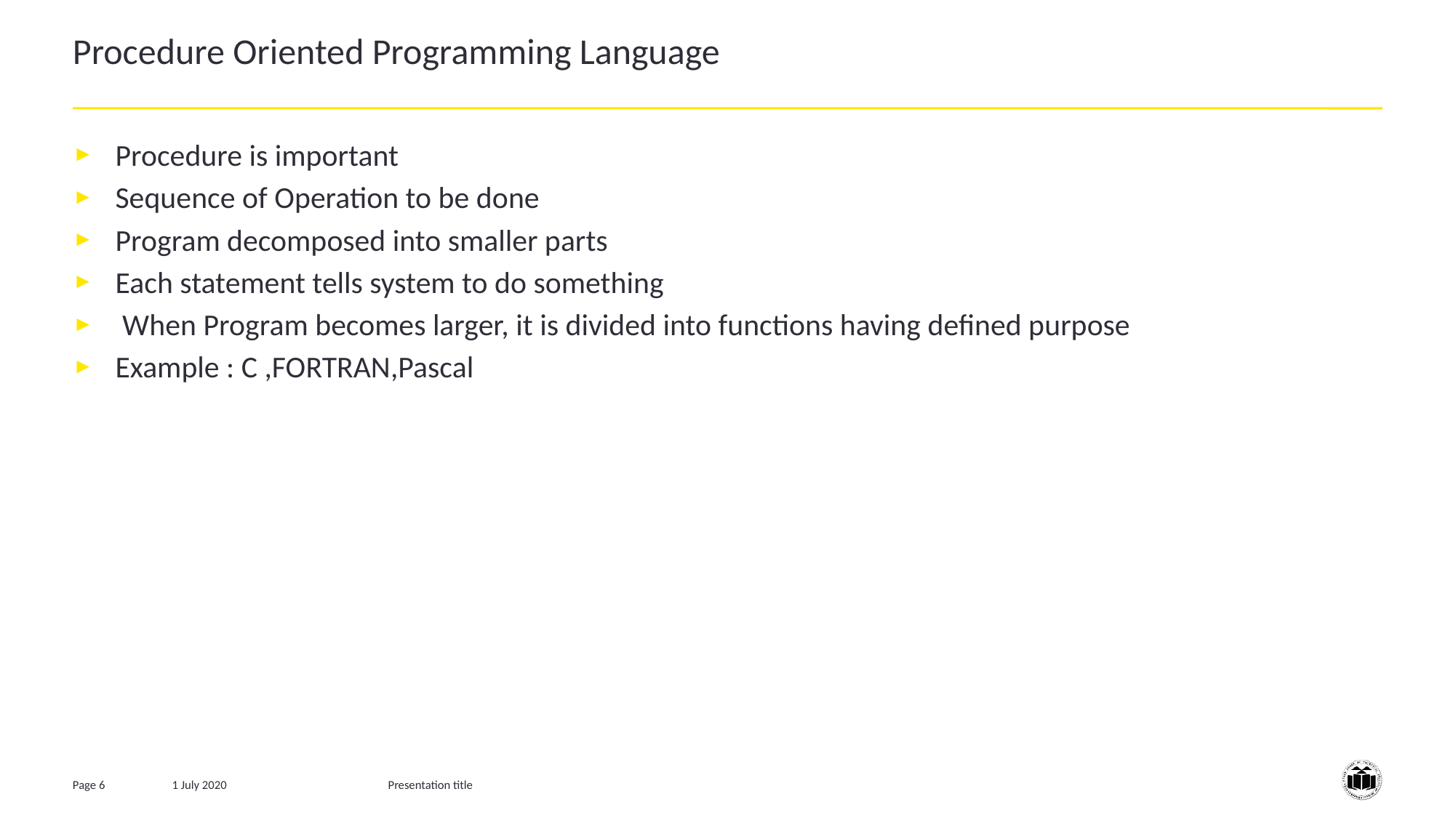

# Procedure Oriented Programming Language
Procedure is important
Sequence of Operation to be done
Program decomposed into smaller parts
Each statement tells system to do something
 When Program becomes larger, it is divided into functions having defined purpose
Example : C ,FORTRAN,Pascal